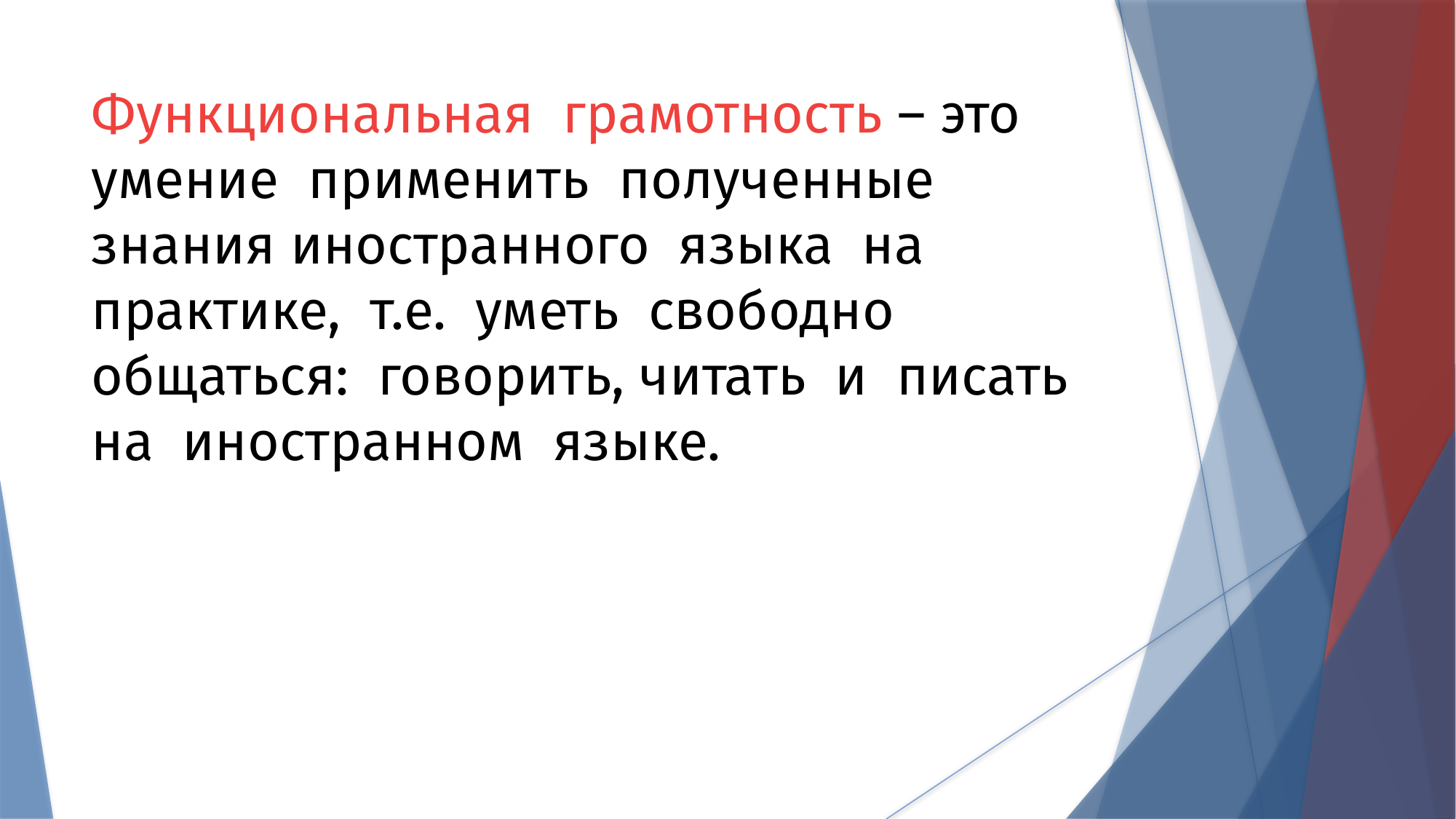

Функциональная  грамотность – это  умение  применить  полученные  знания иностранного  языка  на  практике,  т.е.  уметь  свободно  общаться:  говорить, читать  и  писать  на  иностранном  языке.